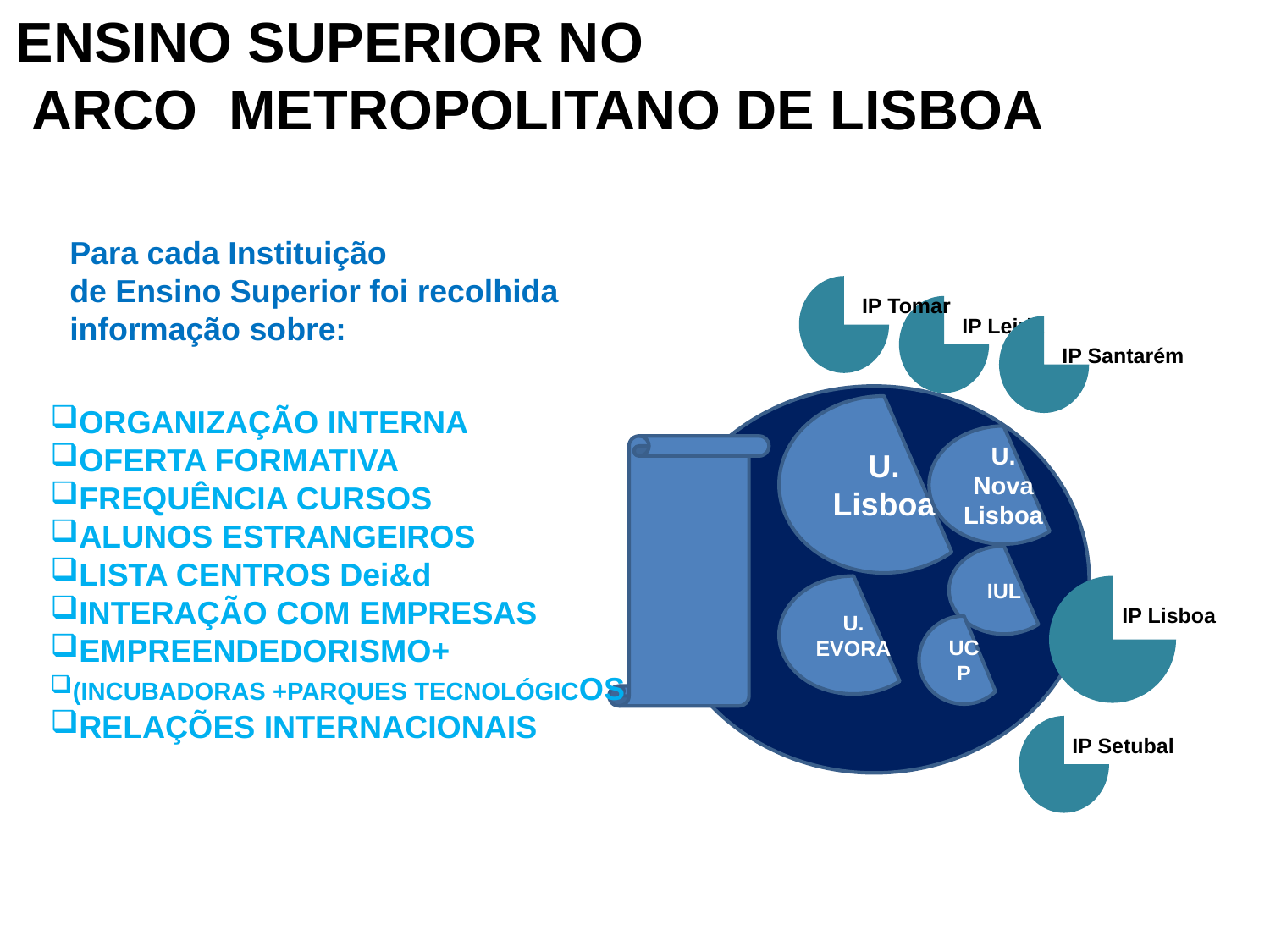

ENSINO SUPERIOR NO
 ARCO  METROPOLITANO DE LISBOA
Para cada Instituição
de Ensino Superior foi recolhida
informação sobre:

IP Tomar

IP Leiria

GALP
IP Santarém

IPG
ISQ
ORGANIZAÇÃO INTERNA
OFERTA FORMATIVA
FREQUÊNCIA CURSOS
ALUNOS ESTRANGEIROS
LISTA CENTROS Dei&d
INTERAÇÃO COM EMPRESAS
Empreendedorismo+
(incubadoras +Parques Tecnológicos
Relações internacionais
U. Lisboa
U.
Nova
Lisboa

IBET
IUL
U.
EVORA

IP Lisboa
UCP

IP Setubal